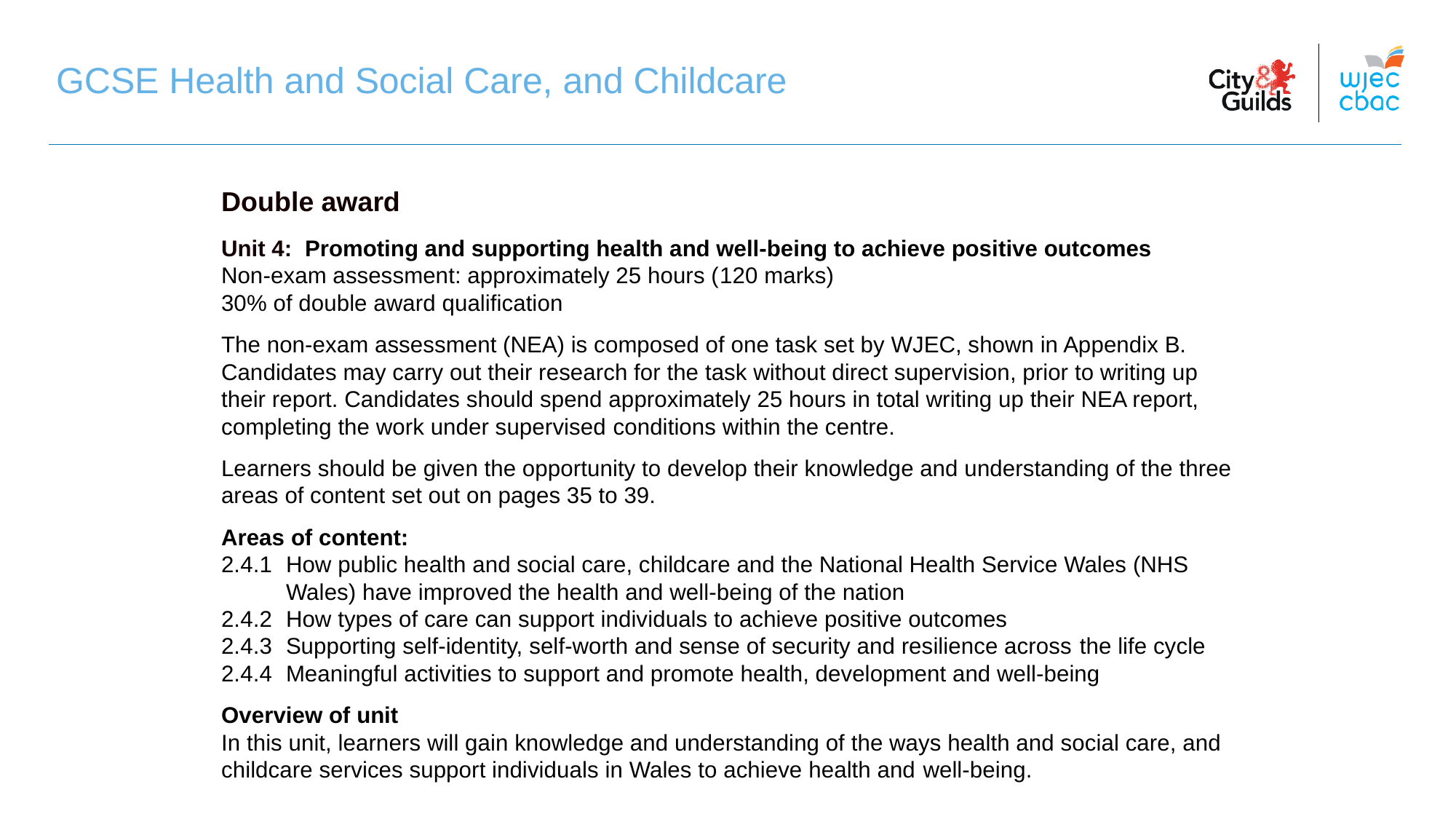

GCSE Health and Social Care, and Childcare
GCSE Health and Social Care, and Childcare
Double award
Unit 4:  Promoting and supporting health and well-being to achieve positive outcomes
Non-exam assessment: approximately 25 hours (120 marks)
30% of double award qualification

The non-exam assessment (NEA) is composed of one task set by WJEC, shown in Appendix B. Candidates may carry out their research for the task without direct supervision, prior to writing up their report. Candidates should spend approximately 25 hours in total writing up their NEA report, completing the work under supervised conditions within the centre.

Learners should be given the opportunity to develop their knowledge and understanding of the three areas of content set out on pages 35 to 39.

Areas of content:
2.4.1	How public health and social care, childcare and the National Health Service Wales (NHS Wales) have improved the health and well-being of the nation
2.4.2	How types of care can support individuals to achieve positive outcomes
2.4.3	Supporting self-identity, self-worth and sense of security and resilience across the life cycle
2.4.4	Meaningful activities to support and promote health, development and well-being

Overview of unit
In this unit, learners will gain knowledge and understanding of the ways health and social care, and childcare services support individuals in Wales to achieve health and well-being.